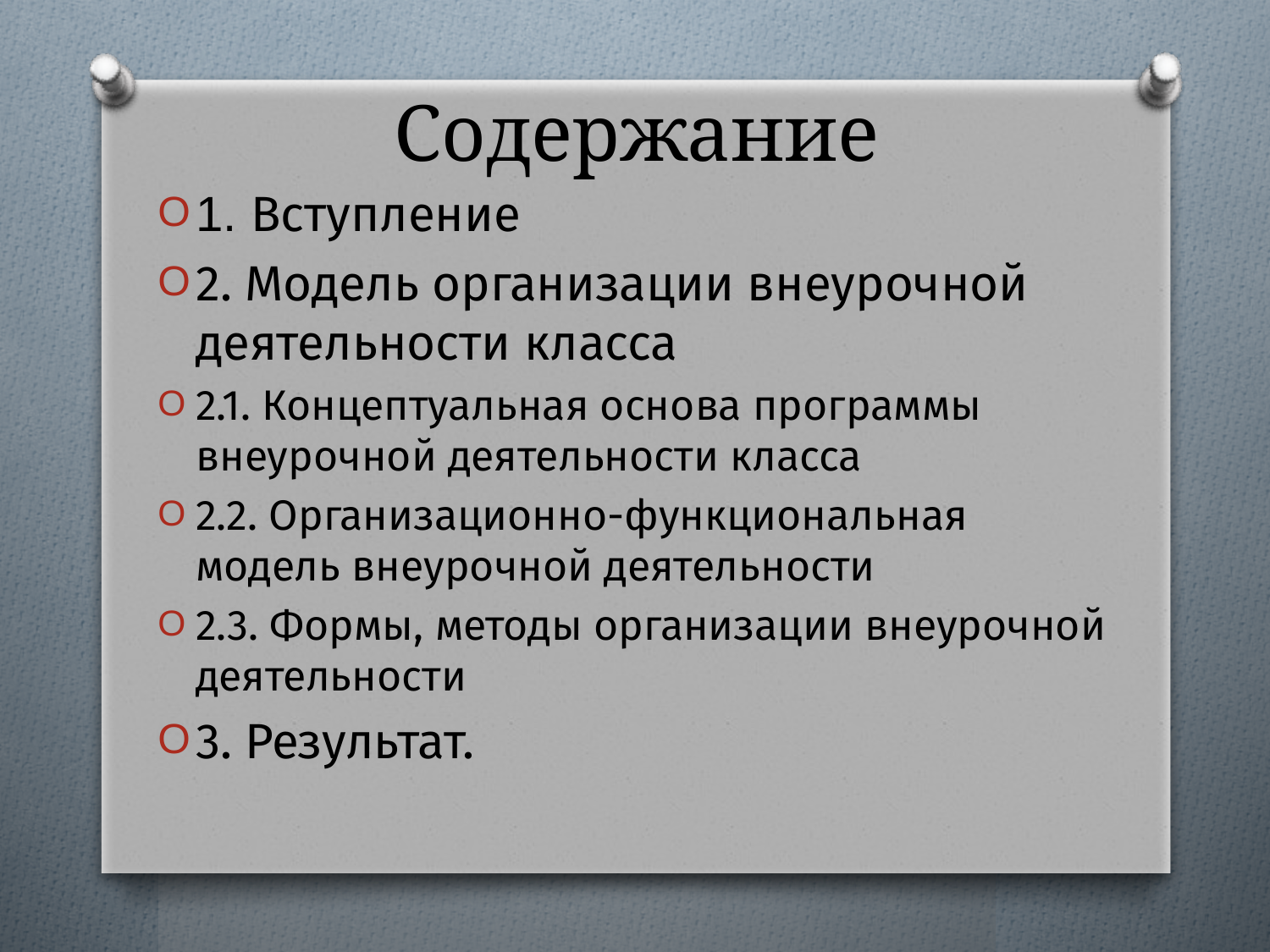

# Содержание
1. Вступление
2. Модель организации внеурочной деятельности класса
2.1. Концептуальная основа программы внеурочной деятельности класса
2.2. Организационно-функциональная модель внеурочной деятельности
2.3. Формы, методы организации внеурочной деятельности
3. Результат.